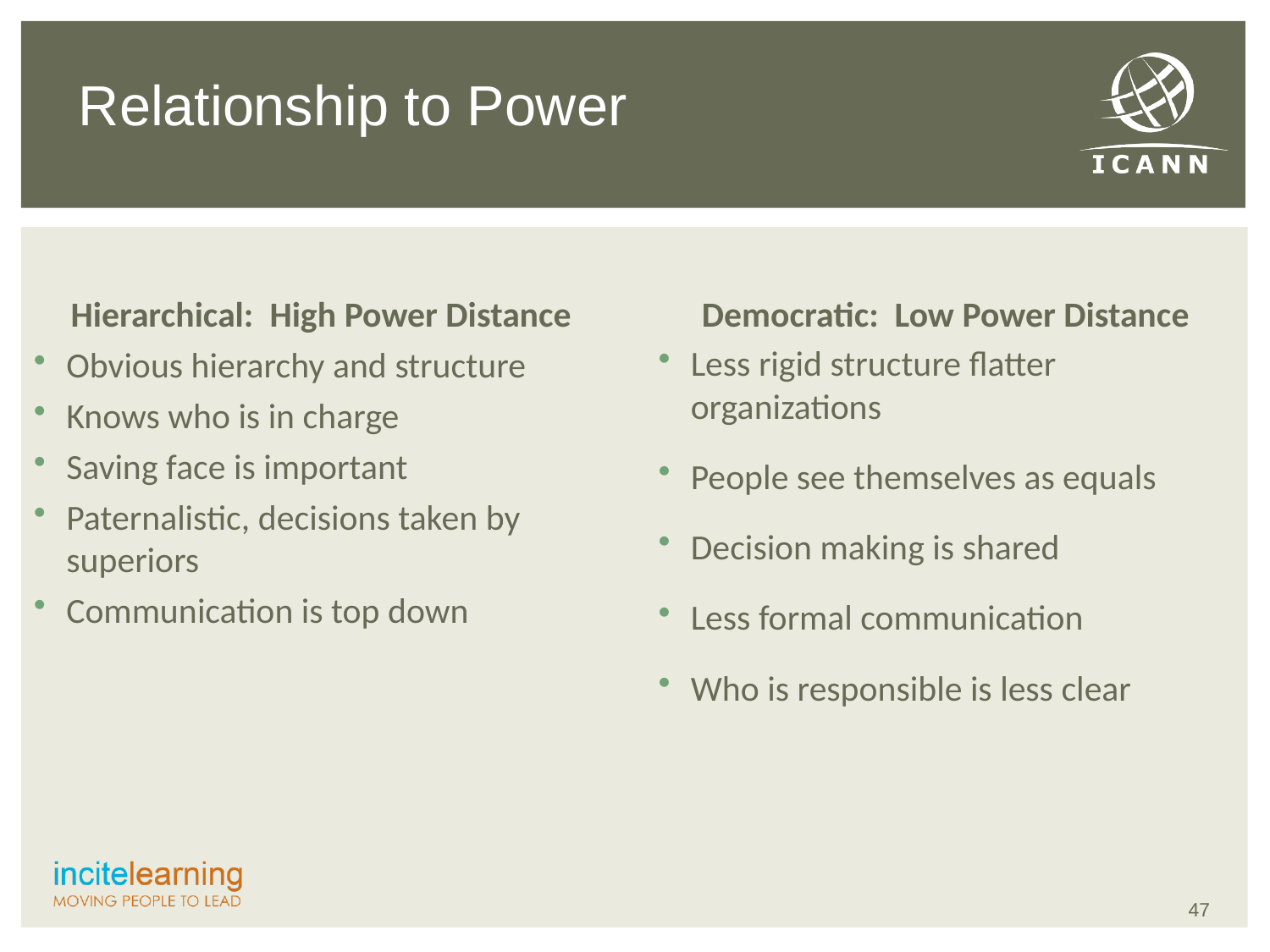

Relationship to Power
Hierarchical:  High Power Distance
Obvious hierarchy and structure
Knows who is in charge
Saving face is important
Paternalistic, decisions taken by superiors
Communication is top down
Democratic:  Low Power Distance
Less rigid structure flatter organizations
People see themselves as equals
Decision making is shared
Less formal communication
Who is responsible is less clear
47